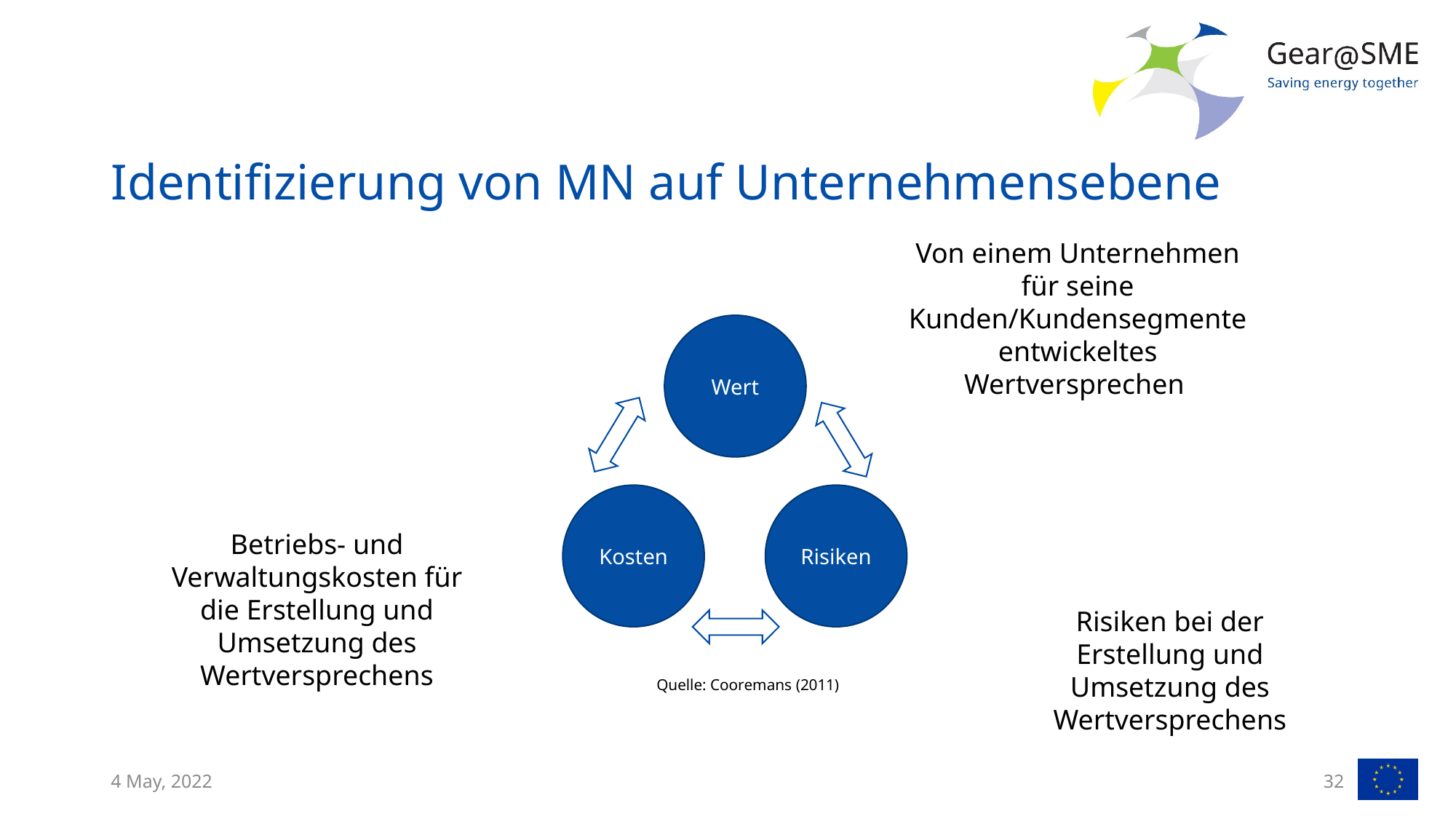

# Identifizierung von MN auf Unternehmensebene

Von einem Unternehmen für seine Kunden/Kundensegmente entwickeltes Wertversprechen

Wert

Kosten
Risiken

Betriebs- und Verwaltungskosten für die Erstellung und Umsetzung des Wertversprechens
Risiken bei der Erstellung und Umsetzung des Wertversprechens
Quelle: Cooremans (2011)
4 May, 2022
32